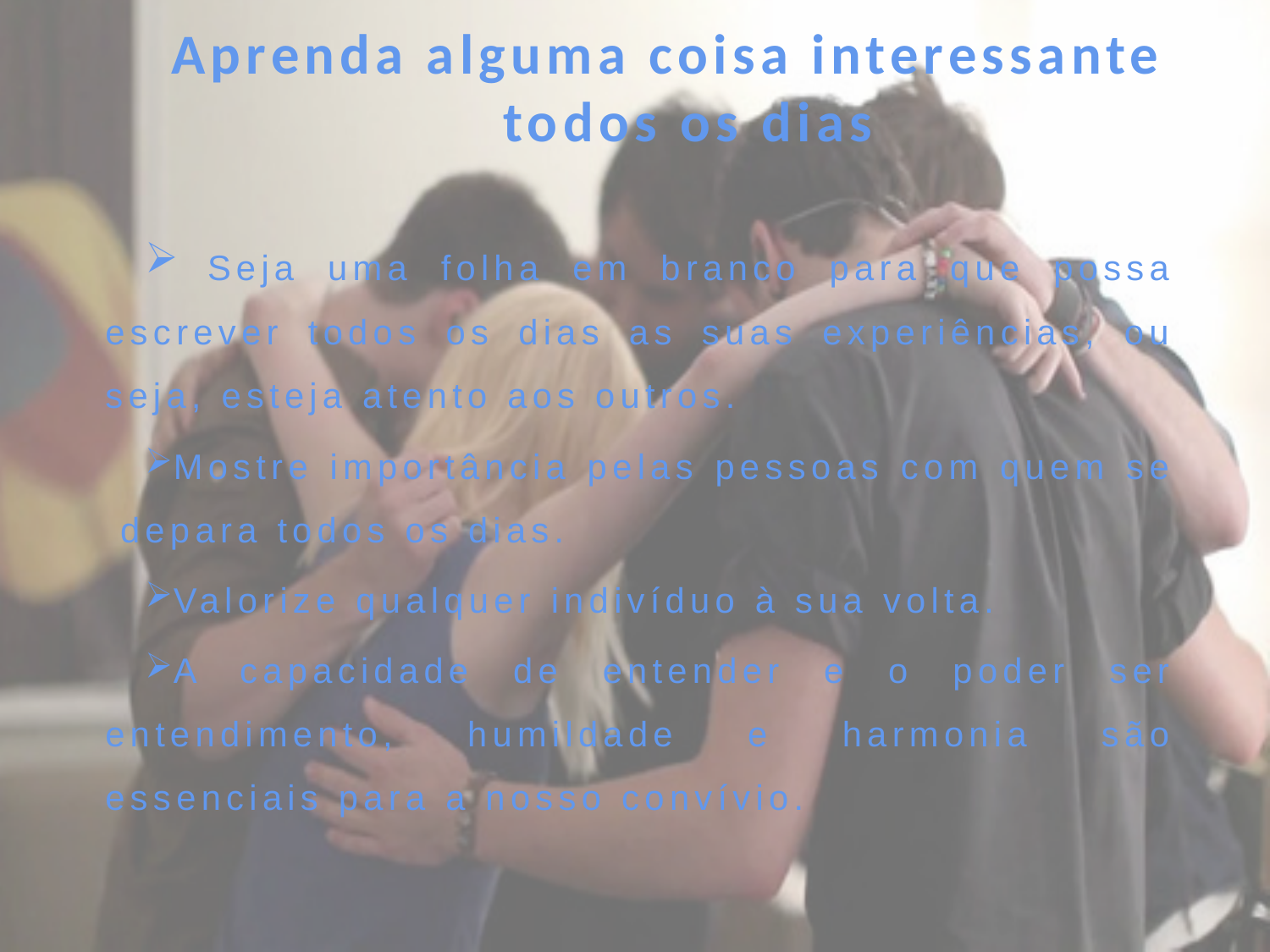

# Aprenda alguma coisa interessante todos os dias
 Seja uma folha em branco para que possa escrever todos os dias as suas experiências, ou seja, esteja atento aos outros.
Mostre importância pelas pessoas com quem se  depara todos os dias.
Valorize qualquer indivíduo à sua volta.
A capacidade de entender e o poder ser entendimento, humildade e harmonia são essenciais para a nosso convívio.